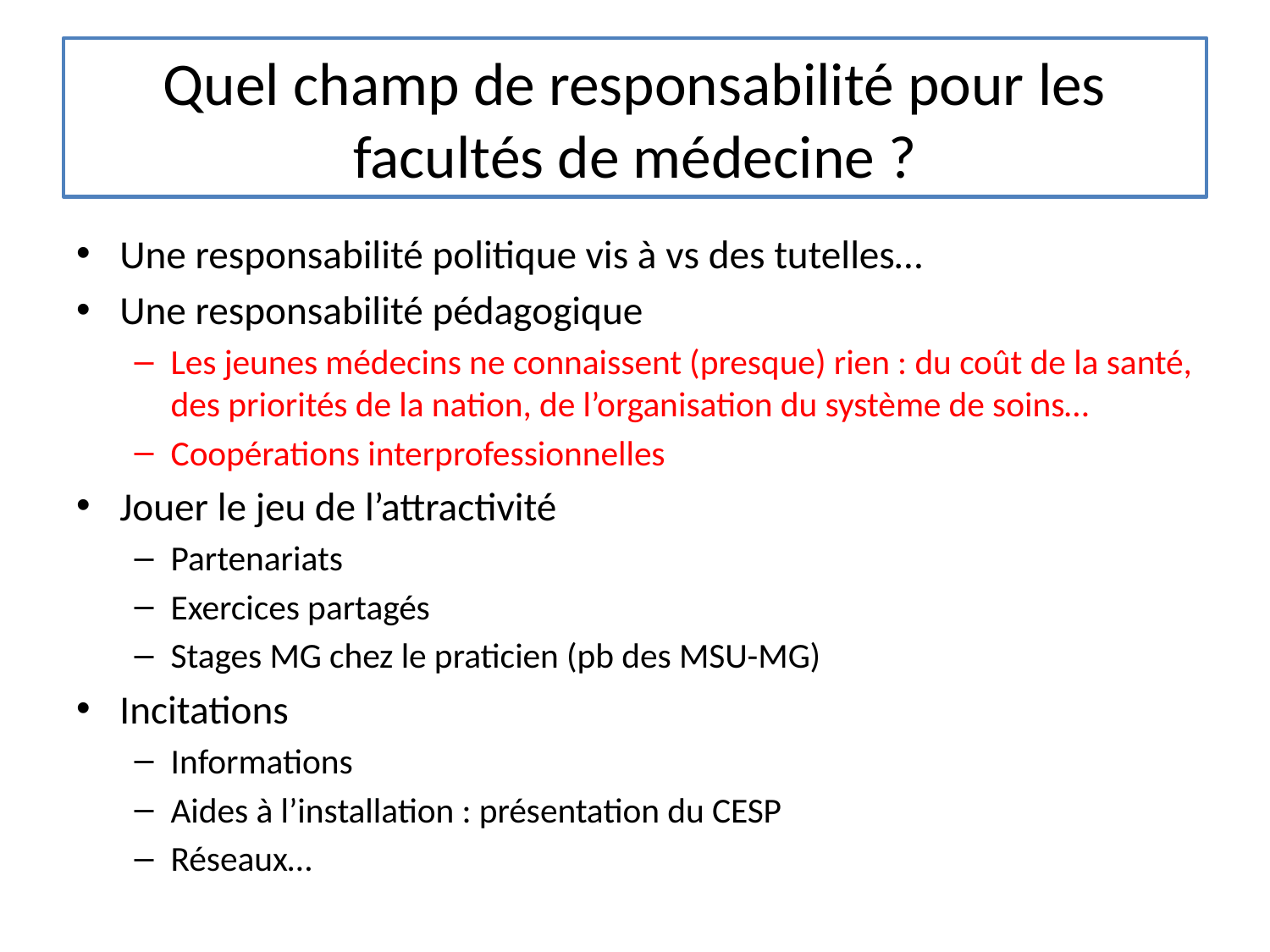

# Quel champ de responsabilité pour les facultés de médecine ?
Une responsabilité politique vis à vs des tutelles…
Une responsabilité pédagogique
Les jeunes médecins ne connaissent (presque) rien : du coût de la santé, des priorités de la nation, de l’organisation du système de soins…
Coopérations interprofessionnelles
Jouer le jeu de l’attractivité
Partenariats
Exercices partagés
Stages MG chez le praticien (pb des MSU-MG)
Incitations
Informations
Aides à l’installation : présentation du CESP
Réseaux…